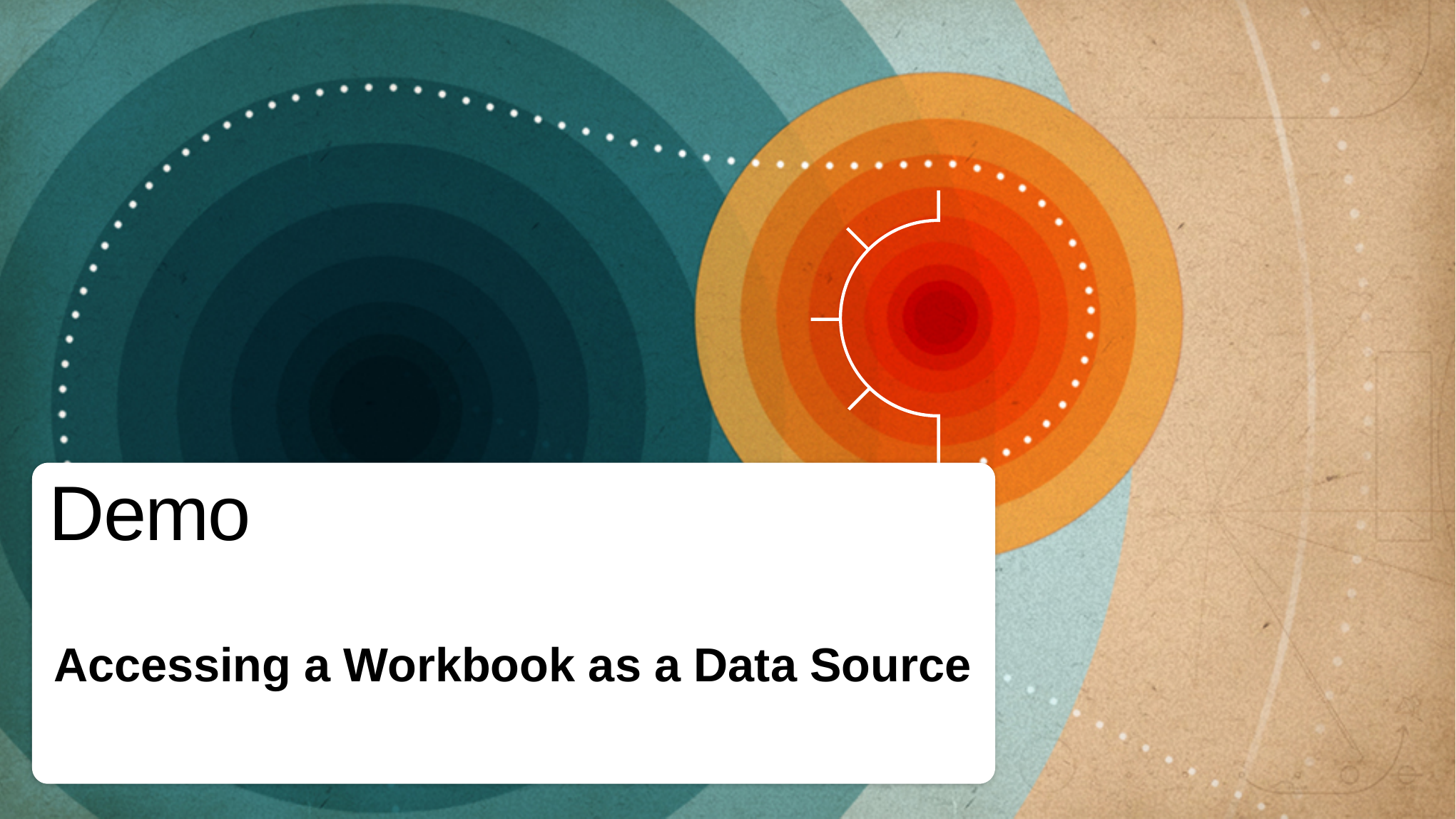

# Demo
Accessing a Workbook as a Data Source